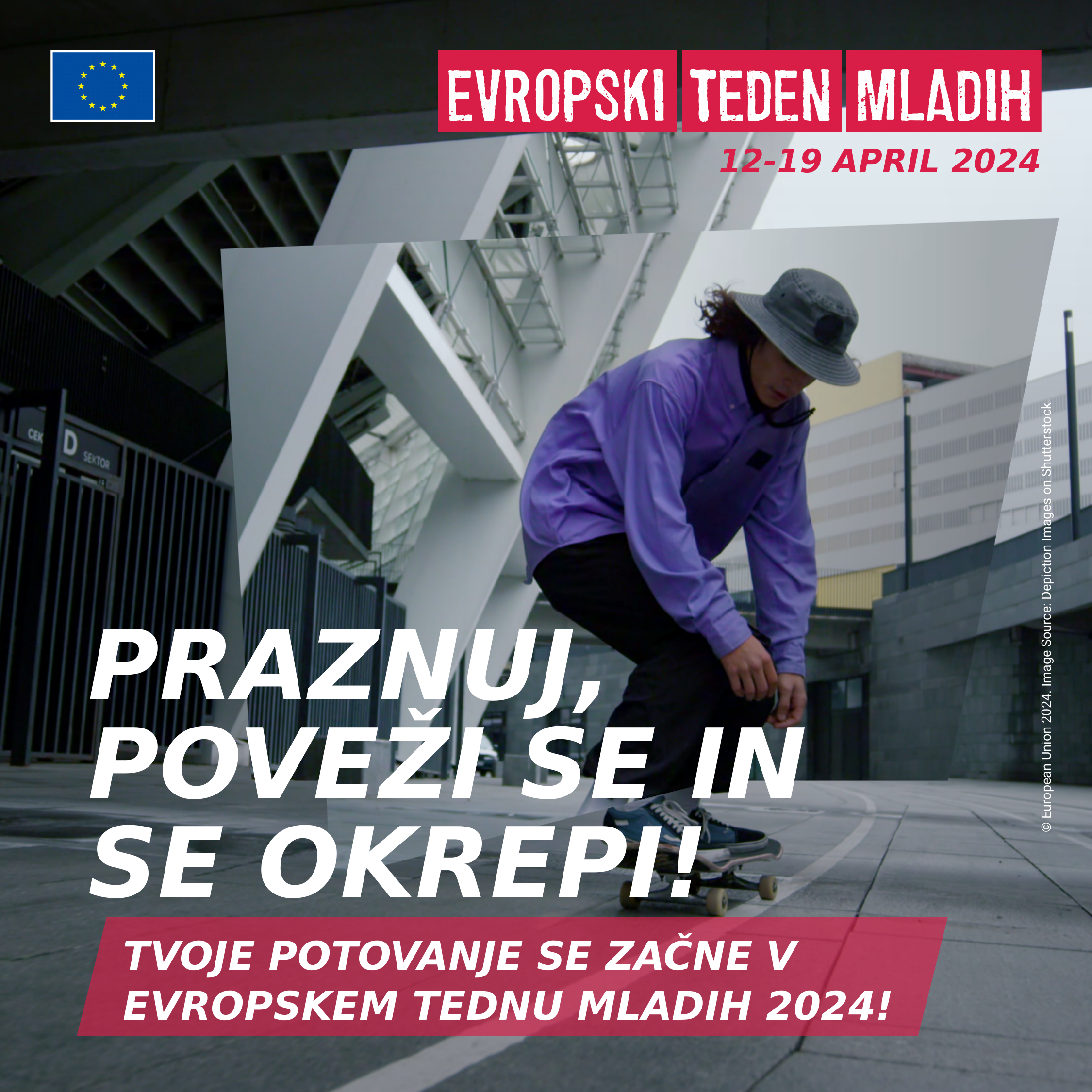

© European Union 2024. Image Source: Depiction Images on Shutterstock
PRAZNUJ, POVEŽI SE IN
SE OKREPI!

TVOJE POTOVANJE SE ZAČNE V EVROPSKEM TEDNU MLADIH 2024!